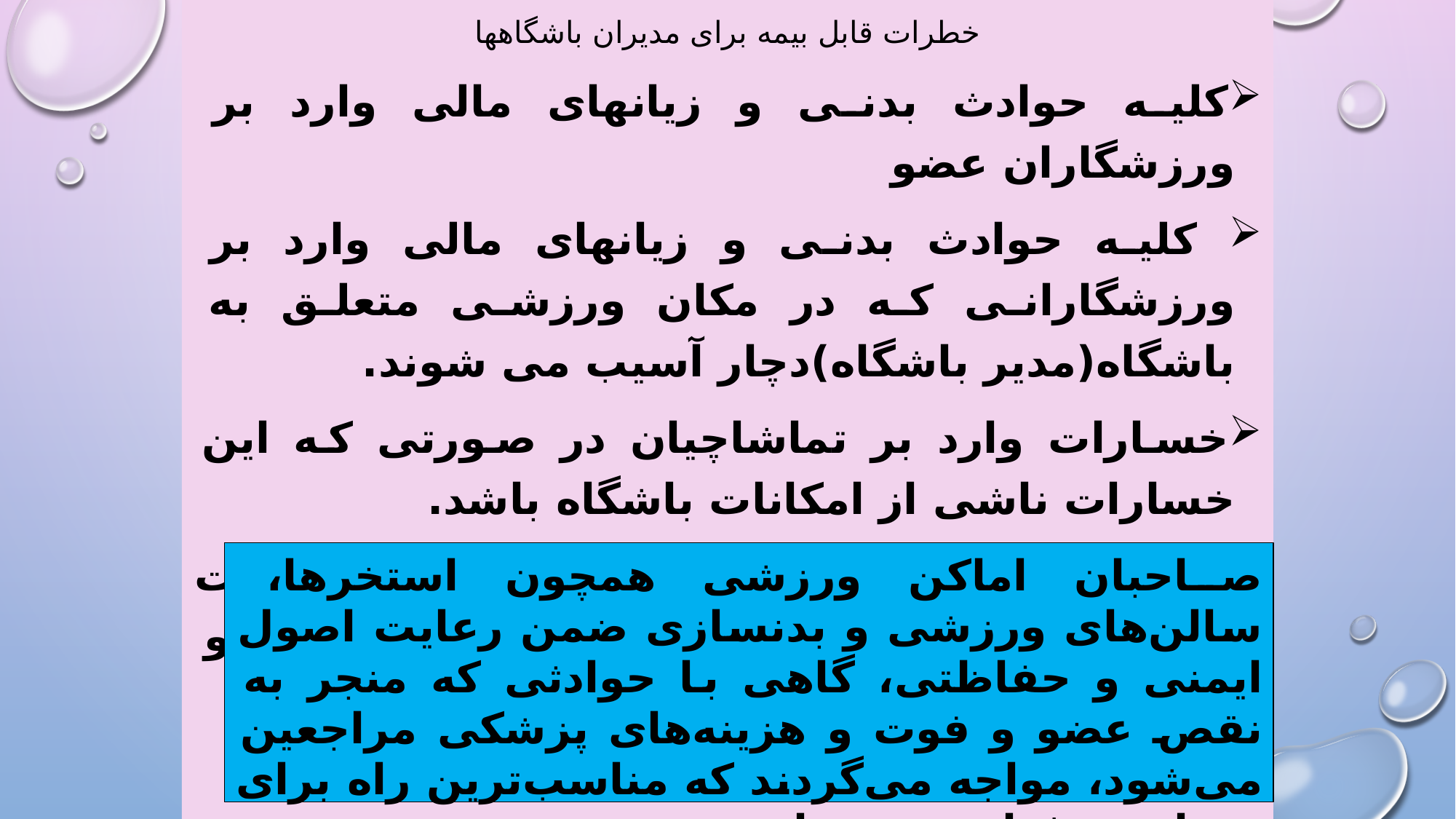

خطرات قابل بیمه برای مدیران باشگاهها
کلیه حوادث بدنی و زیانهای مالی وارد بر ورزشگاران عضو
 کلیه حوادث بدنی و زیانهای مالی وارد بر ورزشگارانی که در مکان ورزشی متعلق به باشگاه(مدیر باشگاه)دچار آسیب می شوند.
خسارات وارد بر تماشاچیان در صورتی که این خسارات ناشی از امکانات باشگاه باشد.
خسارات ناشی از تقصیر و بی مبالاتی افراد تحت قرارداد با مدیر باشگاه مانند بازیکنان،مربیان،و کارمندان که بر افراد دیگر وارد آمده است.

صاحبان‌ اماکن‌ ورزشی‌ همچون‌ استخرها، سالن‌های‌ ورزشی‌ و بدنسازی‌ ضمن‌ رعایت‌ اصول‌ ایمنی‌ و حفاظتی‌، گاهی‌ با حوادثی‌ که‌ منجر به‌ نقص‌ عضو و فوت‌ و هزینه‌‌های‌ پزشکی‌ مراجعین‌ می‌شود، مواجه‌ می‌گردند که‌ مناسب‌ترین‌ راه‌ برای‌ جبران‌ غرامت‌ حوادث‌ پیش‌بینی‌ نشده‌، تهیه بیمه‌نامه مسئولیت‌ مدنی‌ مجموعه‌های‌ ورزشی‌ است‌.